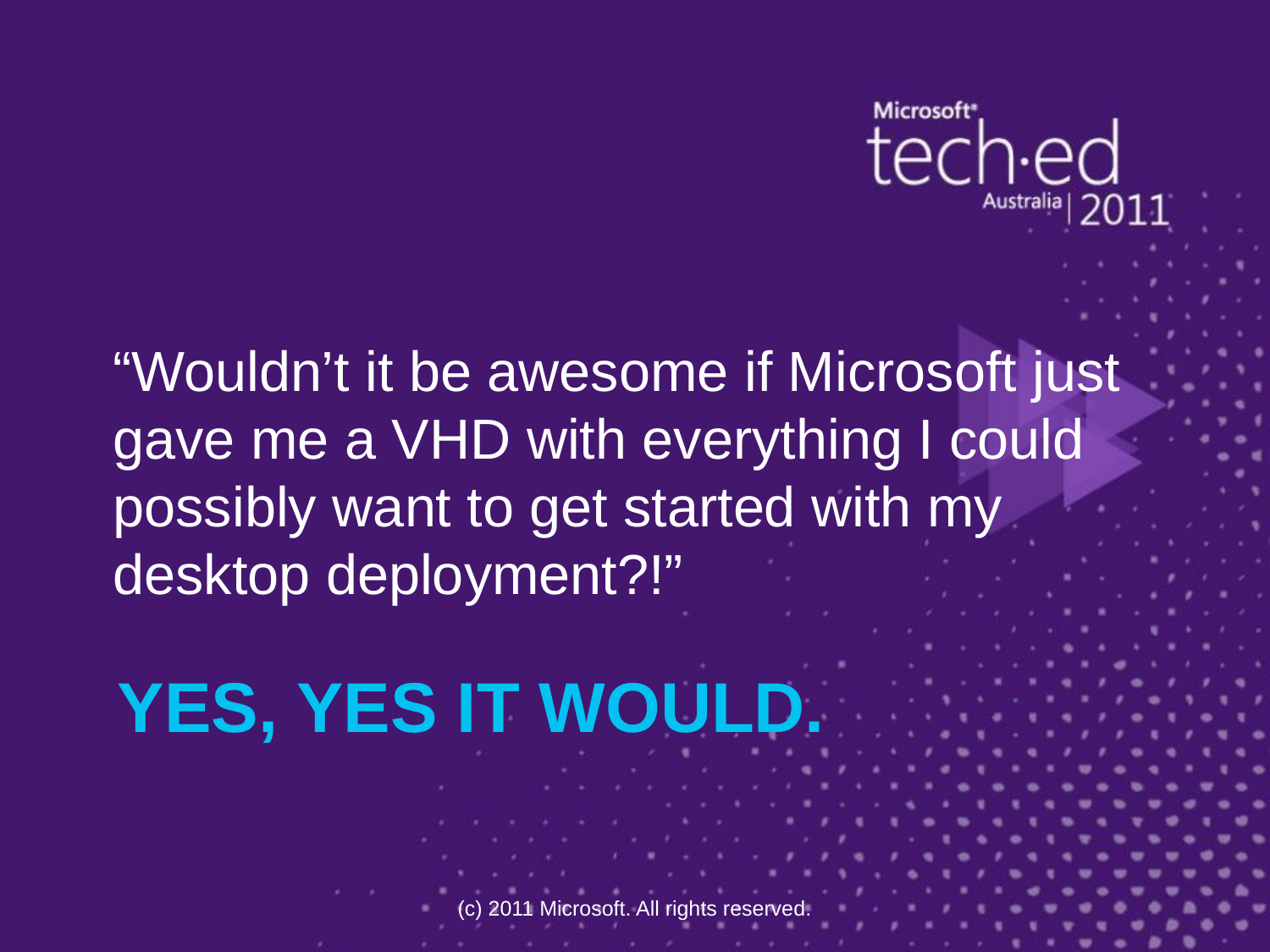

“Wouldn’t it be awesome if Microsoft just gave me a VHD with everything I could possibly want to get started with my desktop deployment?!”
# YES, YES iT WOULD.
(c) 2011 Microsoft. All rights reserved.